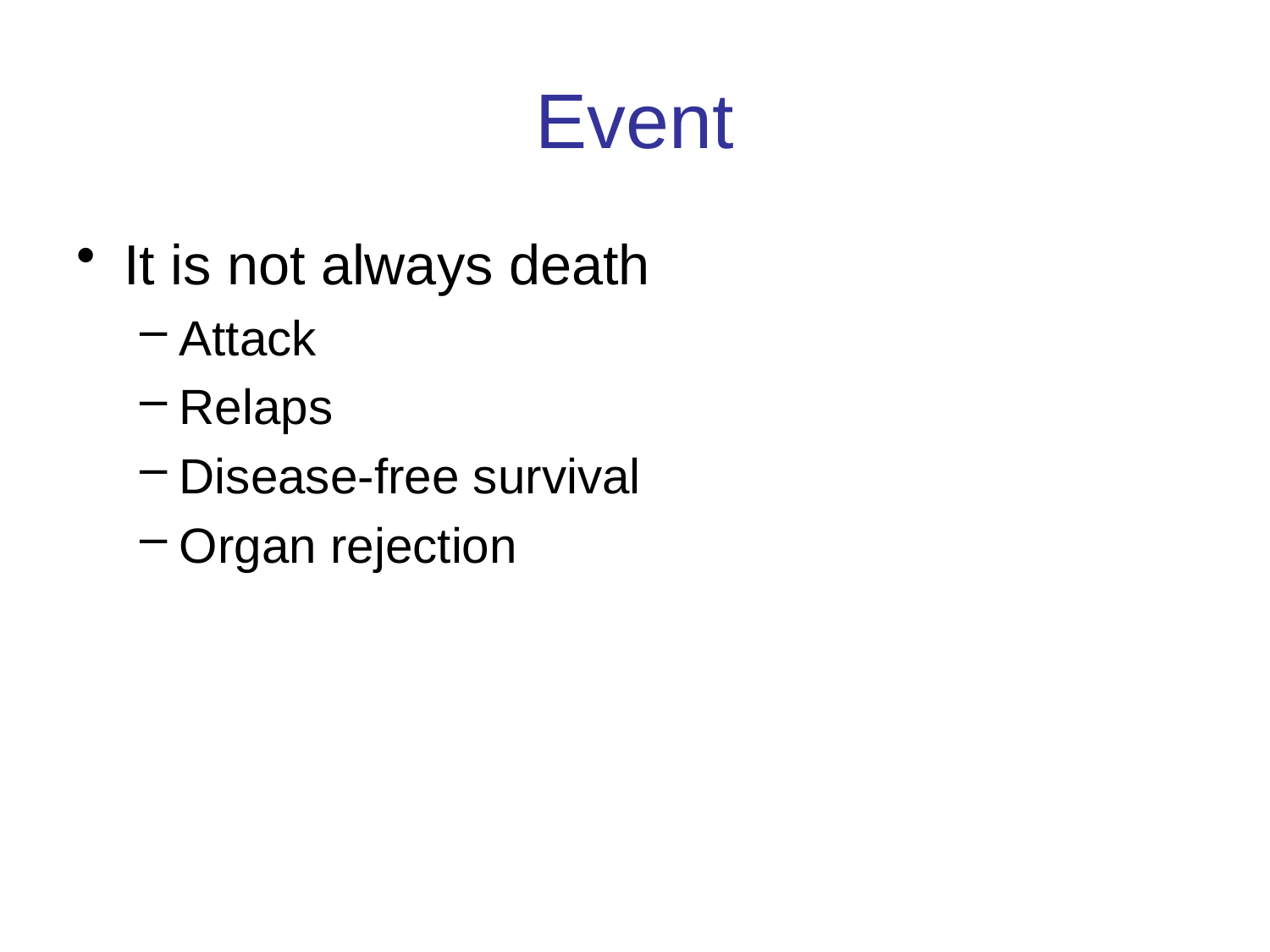

# Event
It is not always death
Attack
Relaps
Disease-free survival
Organ rejection